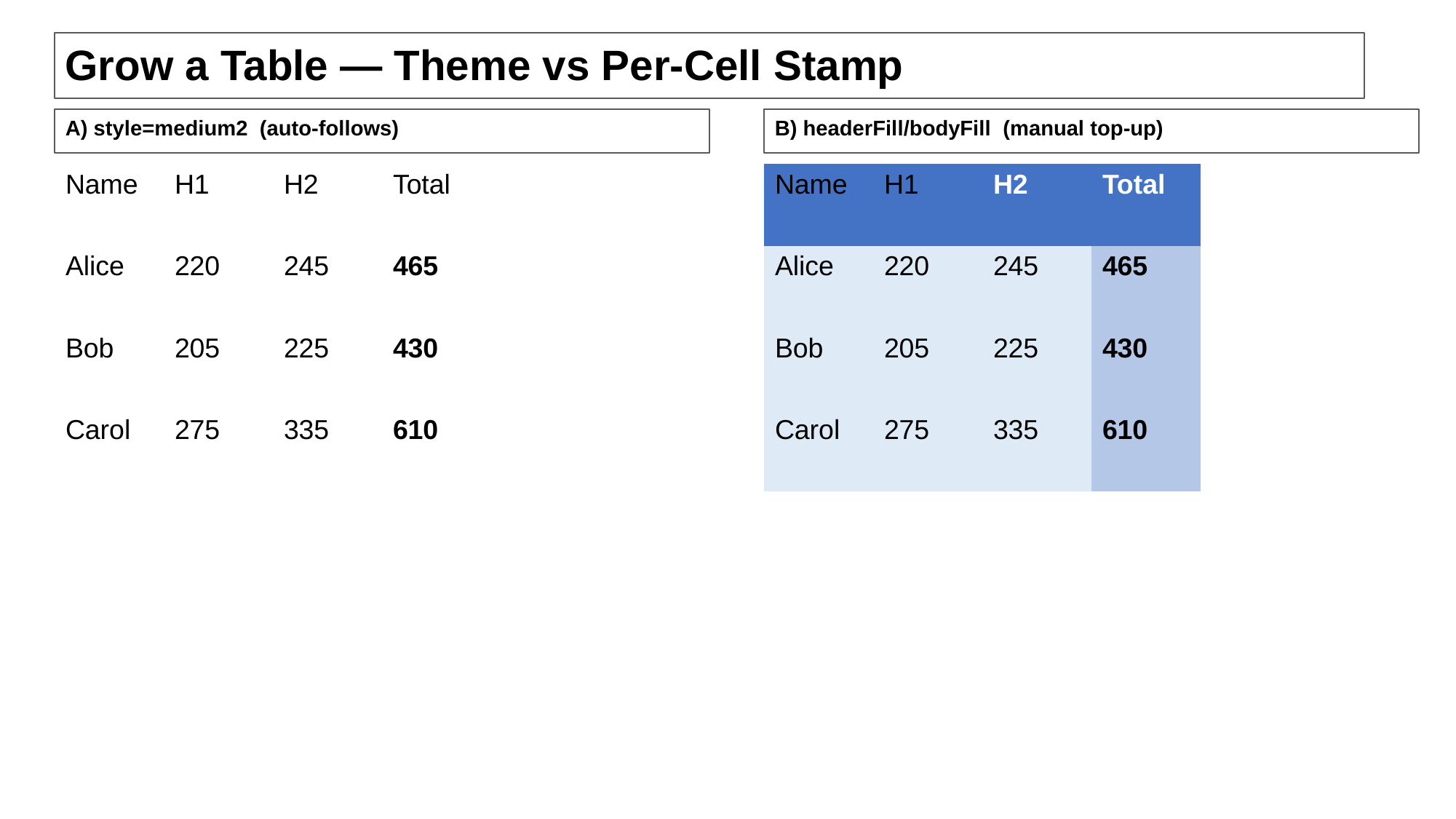

Grow a Table — Theme vs Per-Cell Stamp
A) style=medium2  (auto-follows)
B) headerFill/bodyFill  (manual top-up)
| Name | H1 | H2 | Total |
| --- | --- | --- | --- |
| Alice | 220 | 245 | 465 |
| Bob | 205 | 225 | 430 |
| Carol | 275 | 335 | 610 |
| Name | H1 | H2 | Total |
| --- | --- | --- | --- |
| Alice | 220 | 245 | 465 |
| Bob | 205 | 225 | 430 |
| Carol | 275 | 335 | 610 |